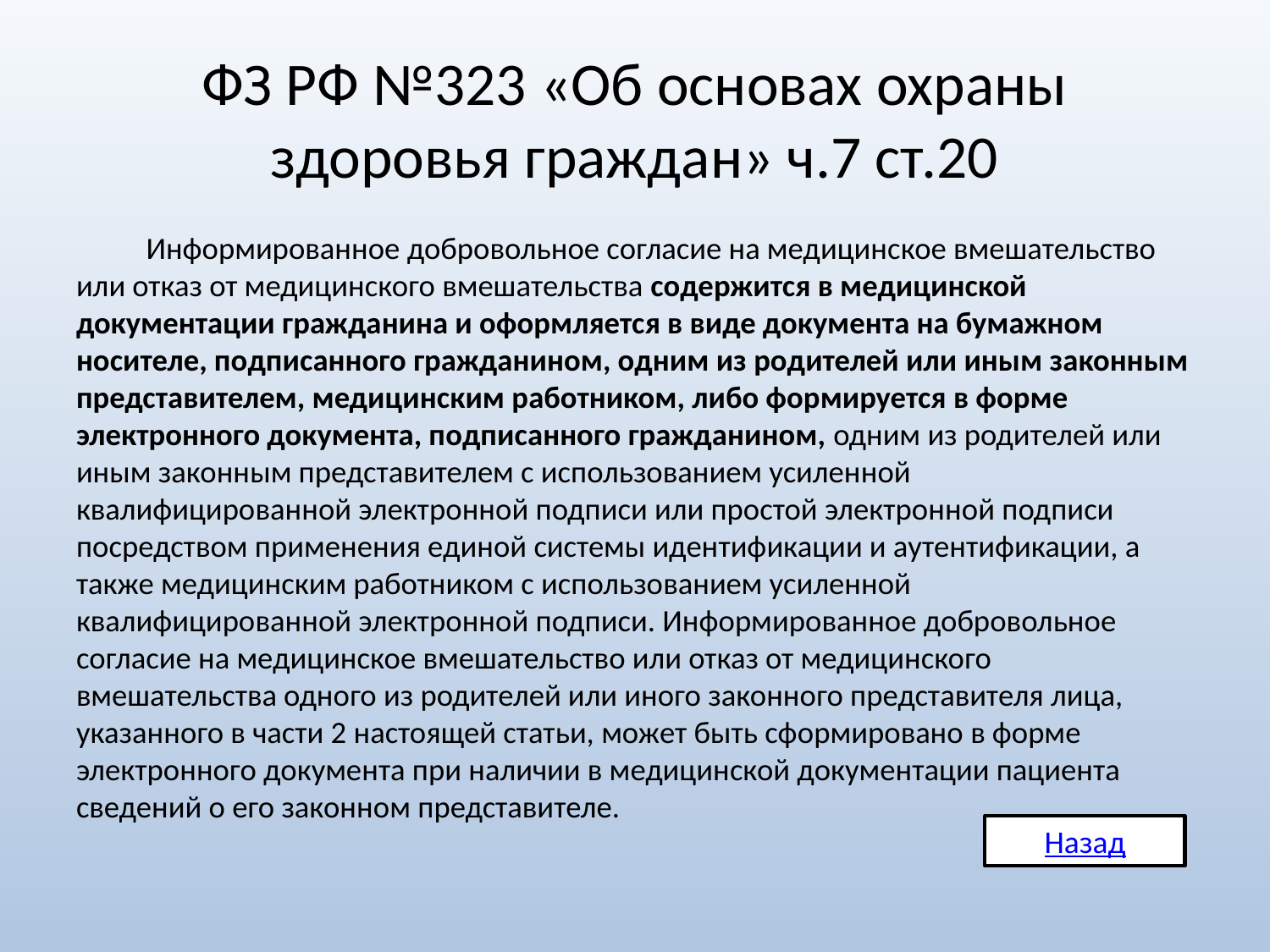

# ФЗ РФ №323 «Об основах охраны здоровья граждан» ч.7 ст.20
	Информированное добровольное согласие на медицинское вмешательство или отказ от медицинского вмешательства содержится в медицинской документации гражданина и оформляется в виде документа на бумажном носителе, подписанного гражданином, одним из родителей или иным законным представителем, медицинским работником, либо формируется в форме электронного документа, подписанного гражданином, одним из родителей или иным законным представителем с использованием усиленной квалифицированной электронной подписи или простой электронной подписи посредством применения единой системы идентификации и аутентификации, а также медицинским работником с использованием усиленной квалифицированной электронной подписи. Информированное добровольное согласие на медицинское вмешательство или отказ от медицинского вмешательства одного из родителей или иного законного представителя лица, указанного в части 2 настоящей статьи, может быть сформировано в форме электронного документа при наличии в медицинской документации пациента сведений о его законном представителе.
Назад